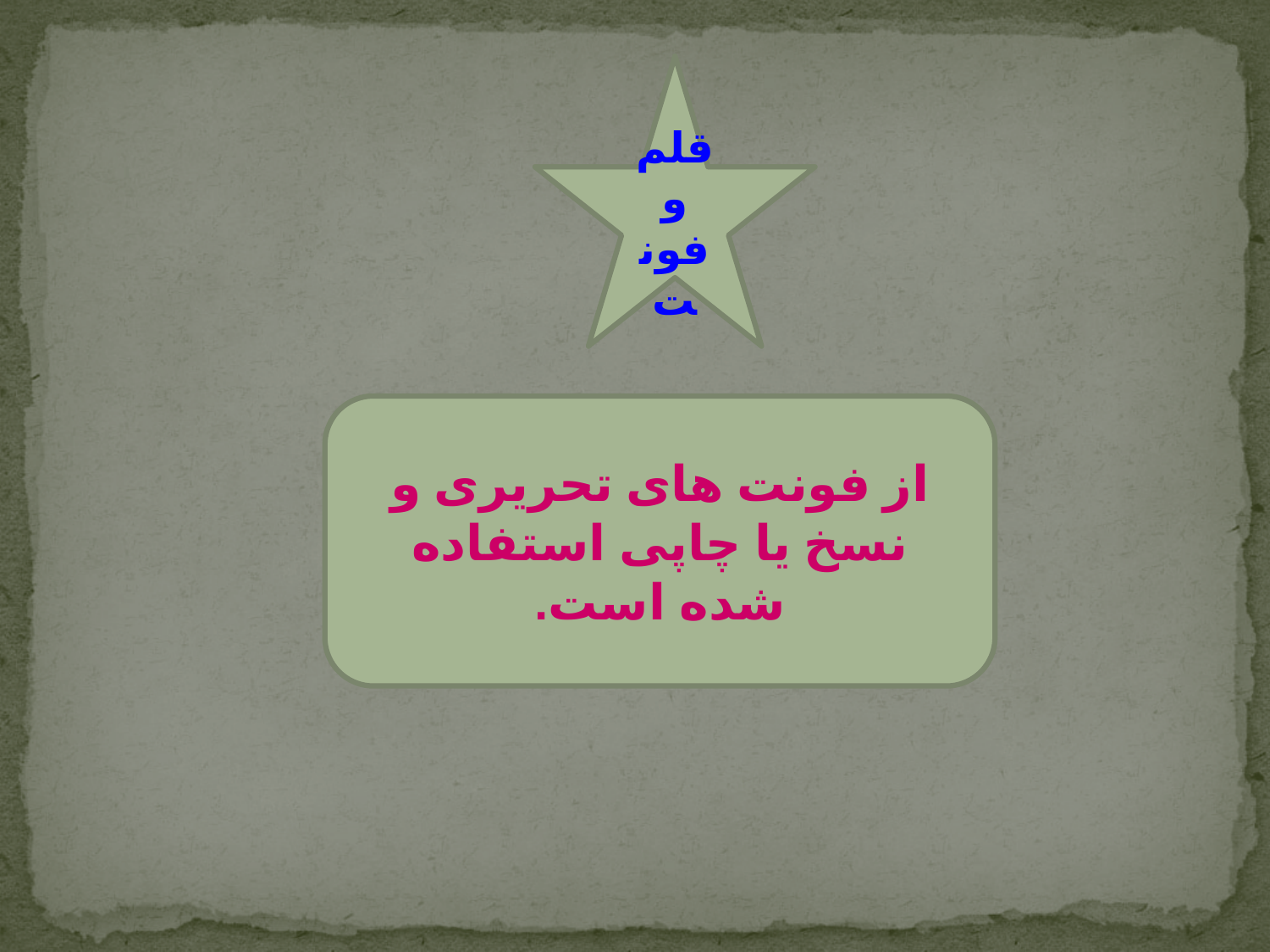

قلم و فونت

از فونت های تحریری و نسخ یا چاپی استفاده شده است.